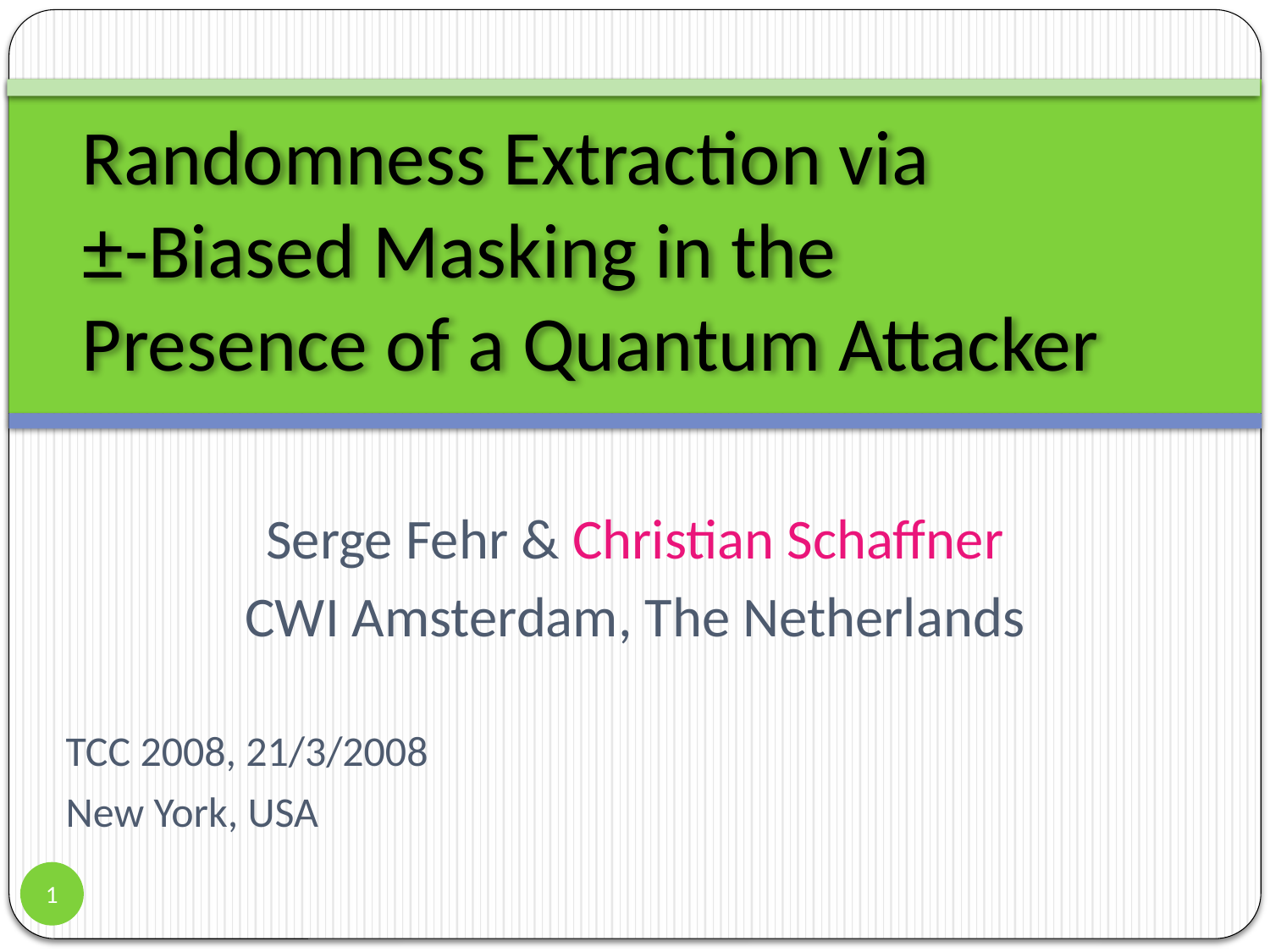

# Randomness Extraction via ±-Biased Masking in the Presence of a Quantum Attacker
Serge Fehr & Christian Schaffner
CWI Amsterdam, The Netherlands
TCC 2008, 21/3/2008
New York, USA
1
TexPoint fonts used in EMF.
Read the TexPoint manual before you delete this box.: AAAAAAAAAA